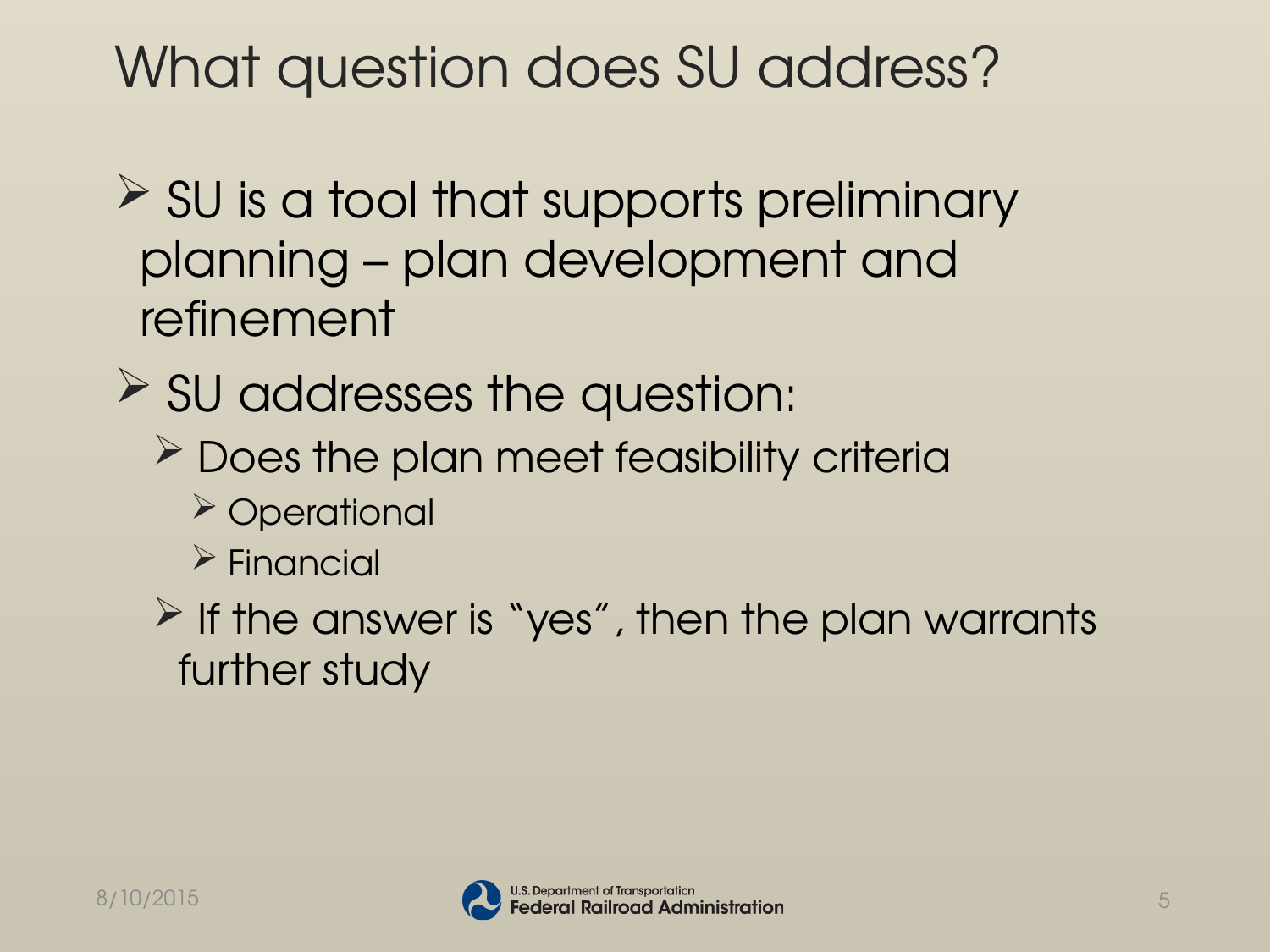

# What question does SU address?
 SU is a tool that supports preliminary planning – plan development and refinement
 SU addresses the question:
 Does the plan meet feasibility criteria
 Operational
 Financial
 If the answer is “yes”, then the plan warrants further study
8/10/2015
5